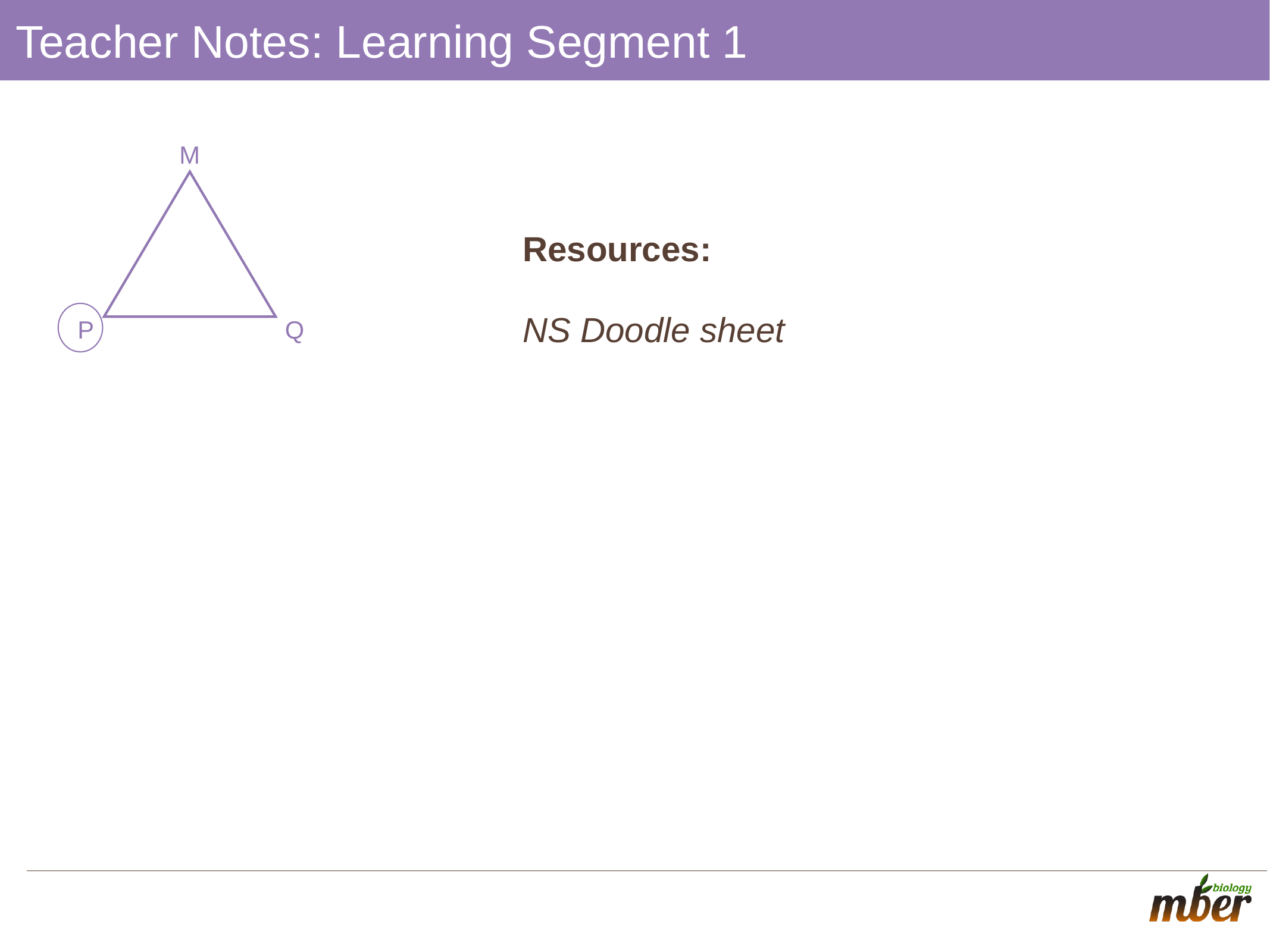

# Teacher Notes: Learning Segment 1
M

Q
P
Resources:
NS Doodle sheet